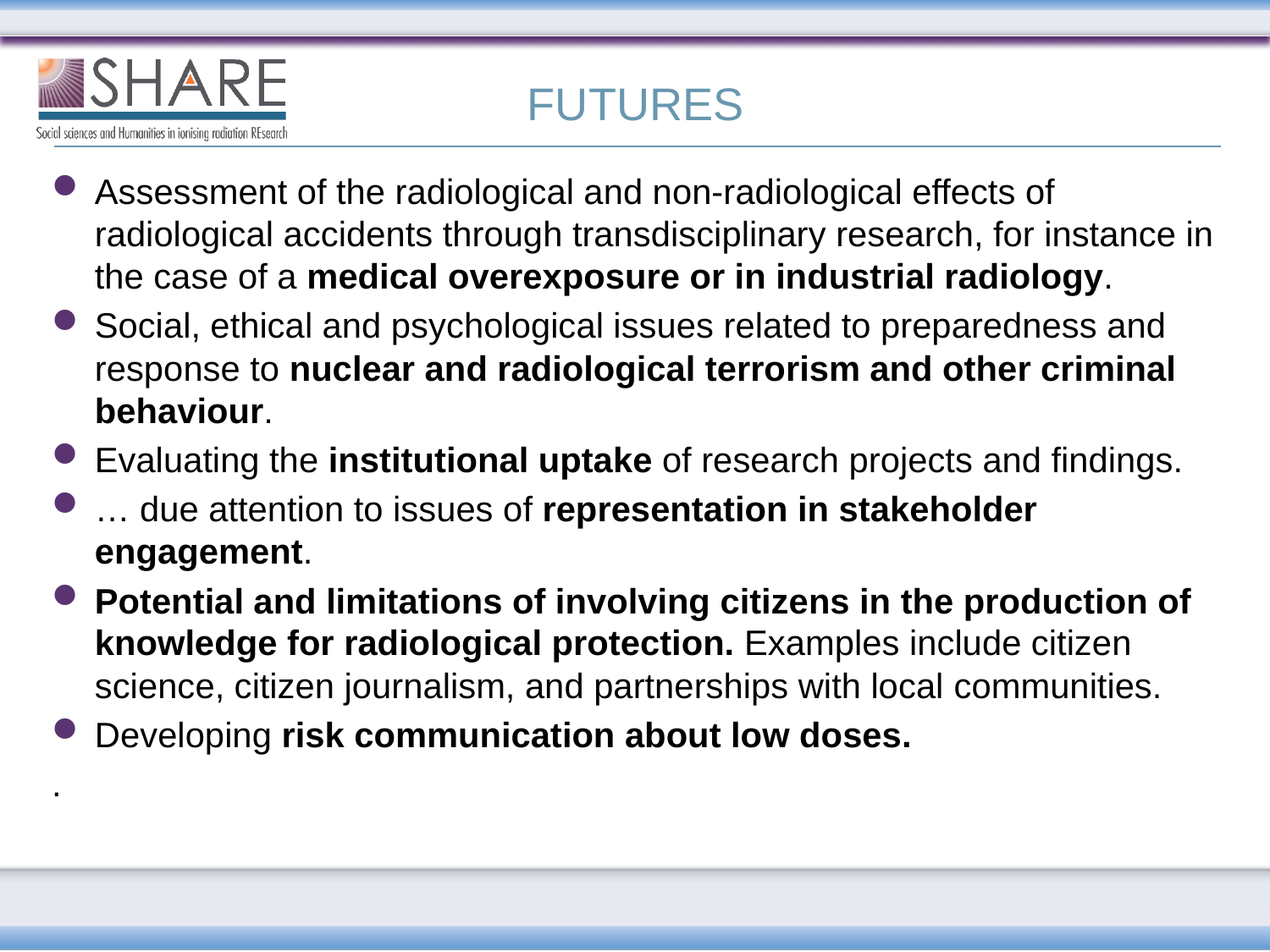

# FUTURES
Assessment of the radiological and non-radiological effects of radiological accidents through transdisciplinary research, for instance in the case of a medical overexposure or in industrial radiology.
Social, ethical and psychological issues related to preparedness and response to nuclear and radiological terrorism and other criminal behaviour.
Evaluating the institutional uptake of research projects and findings.
… due attention to issues of representation in stakeholder engagement.
Potential and limitations of involving citizens in the production of knowledge for radiological protection. Examples include citizen science, citizen journalism, and partnerships with local communities.
Developing risk communication about low doses.
.